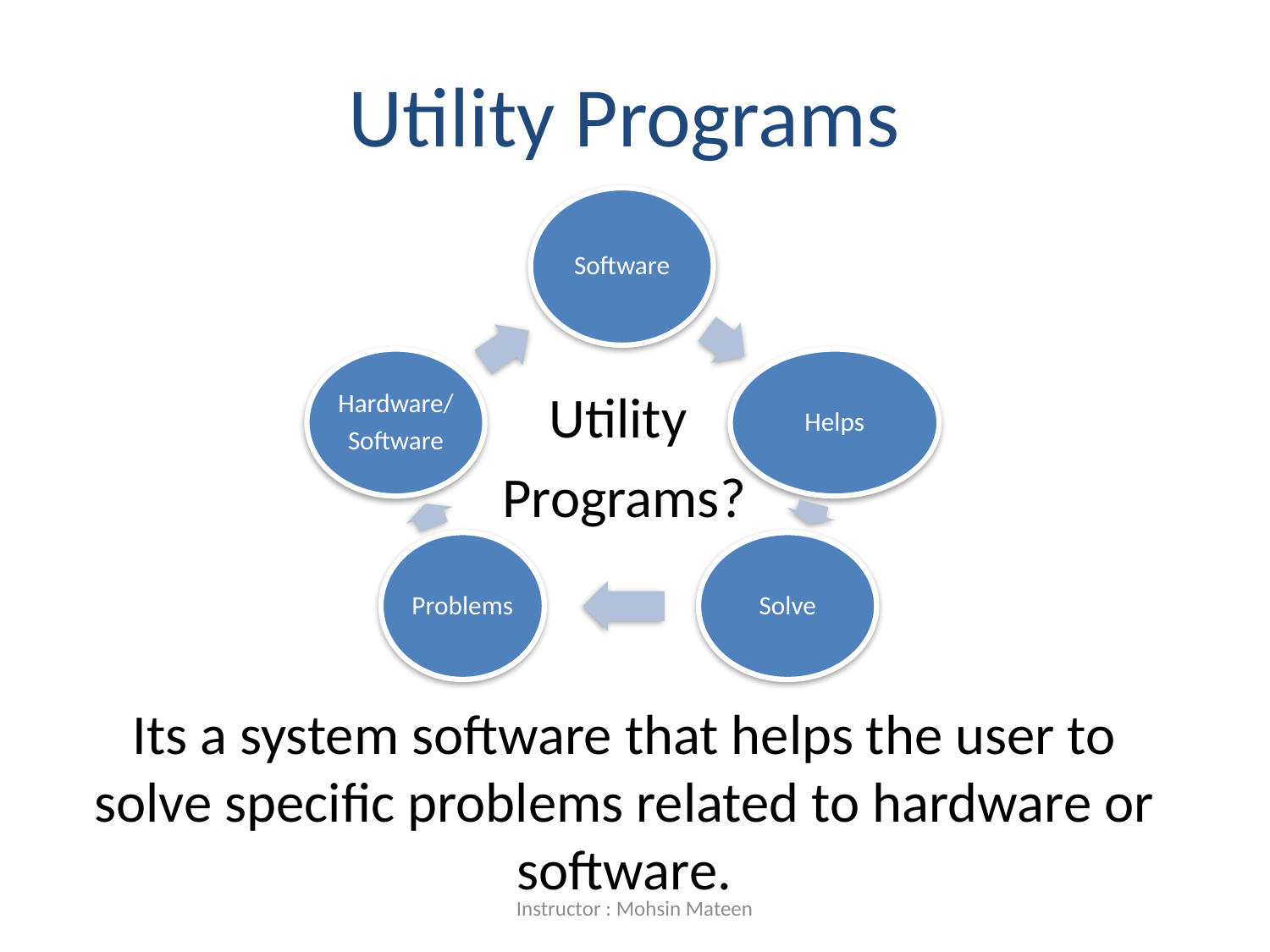

# Utility Programs
Software

Helps

Solve

Problems

Hardware/
Software

Utility
Programs?

Its a system software that helps the user to solve specific problems related to hardware or software.
Instructor : Mohsin Mateen